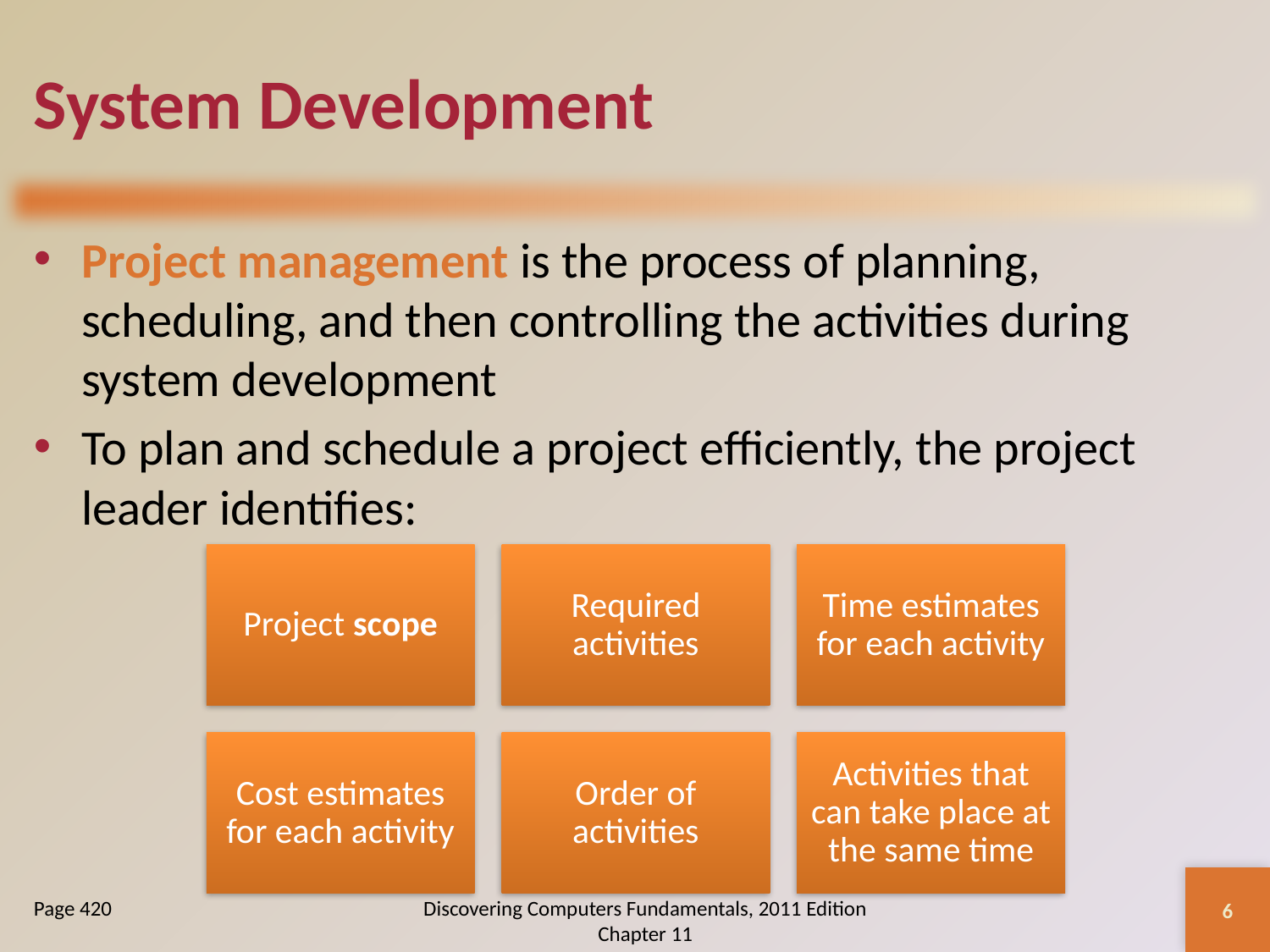

# System Development
Project management is the process of planning, scheduling, and then controlling the activities during system development
To plan and schedule a project efficiently, the project leader identifies:
Project scope
Required activities
Time estimates for each activity
Cost estimates for each activity
Order of activities
Activities that can take place at the same time
6
Page 420
Discovering Computers Fundamentals, 2011 Edition Chapter 11